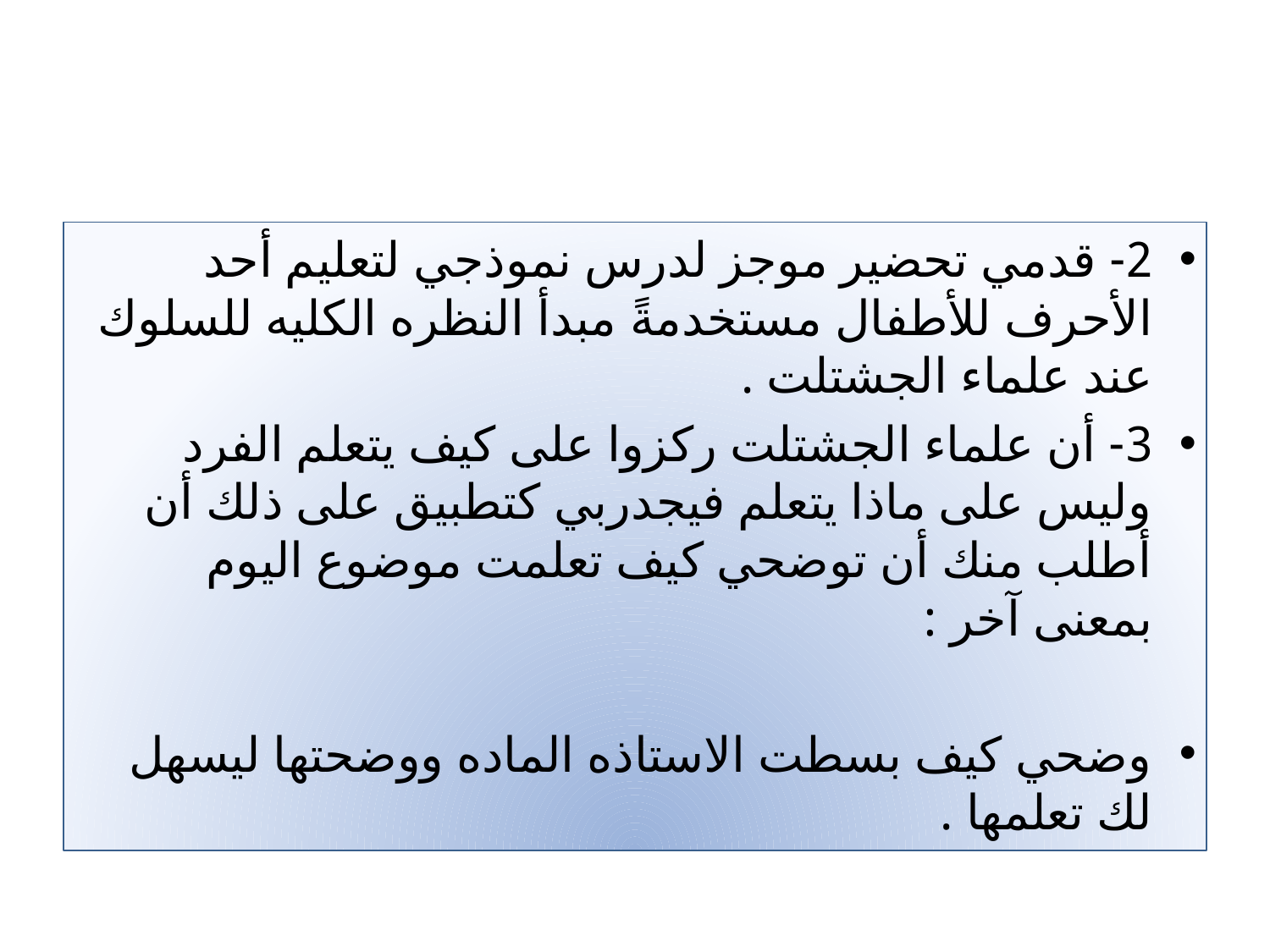

2- قدمي تحضير موجز لدرس نموذجي لتعليم أحد الأحرف للأطفال مستخدمةً مبدأ النظره الكليه للسلوك عند علماء الجشتلت .
3- أن علماء الجشتلت ركزوا على كيف يتعلم الفرد وليس على ماذا يتعلم فيجدربي كتطبيق على ذلك أن أطلب منك أن توضحي كيف تعلمت موضوع اليوم بمعنى آخر :

وضحي كيف بسطت الاستاذه الماده ووضحتها ليسهل لك تعلمها .